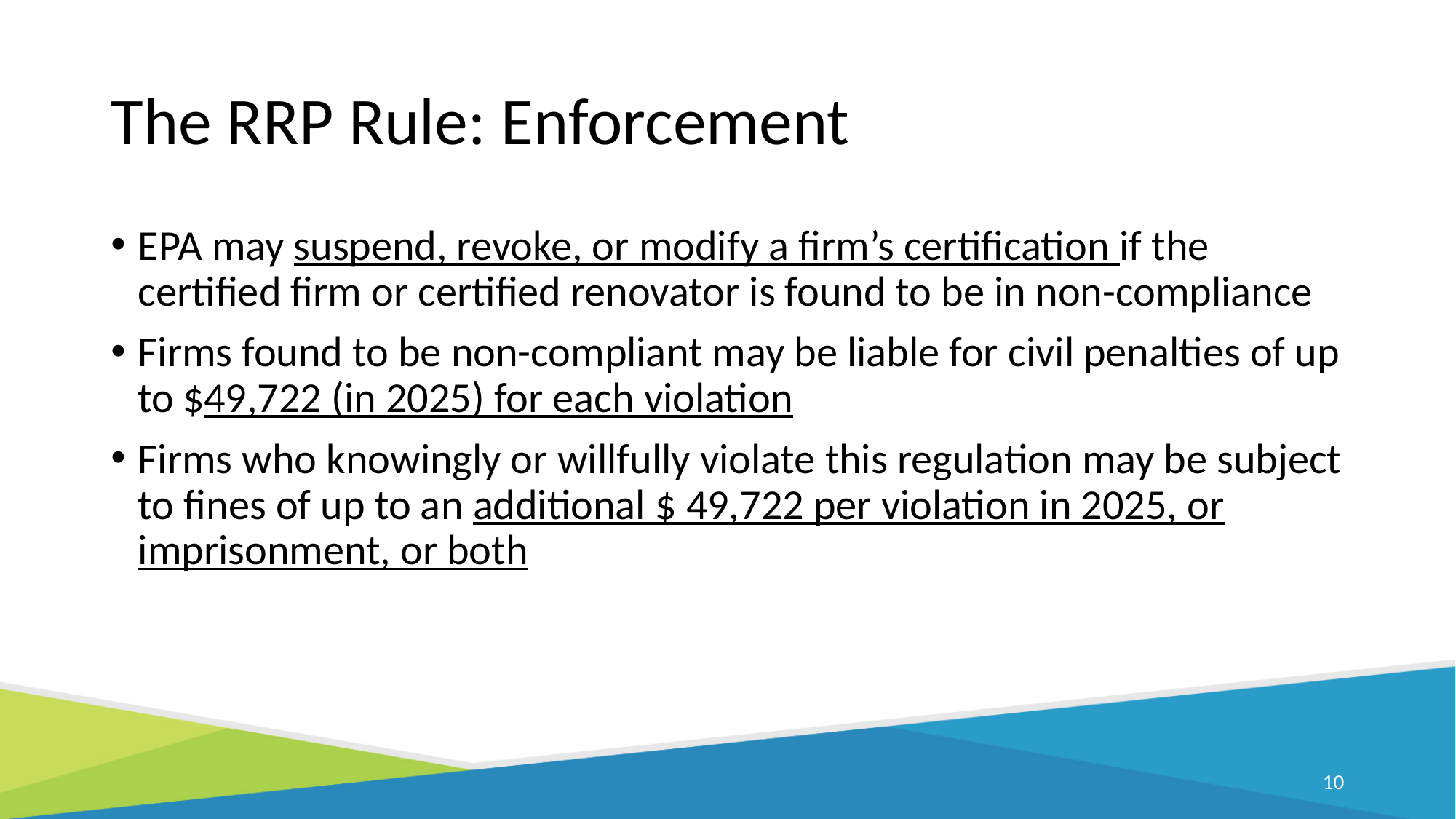

# The RRP Rule: Enforcement
EPA may suspend, revoke, or modify a firm’s certification if the certified firm or certified renovator is found to be in non-compliance
Firms found to be non-compliant may be liable for civil penalties of up to $49,722 (in 2025) for each violation
Firms who knowingly or willfully violate this regulation may be subject to fines of up to an additional $ 49,722 per violation in 2025, or imprisonment, or both
10